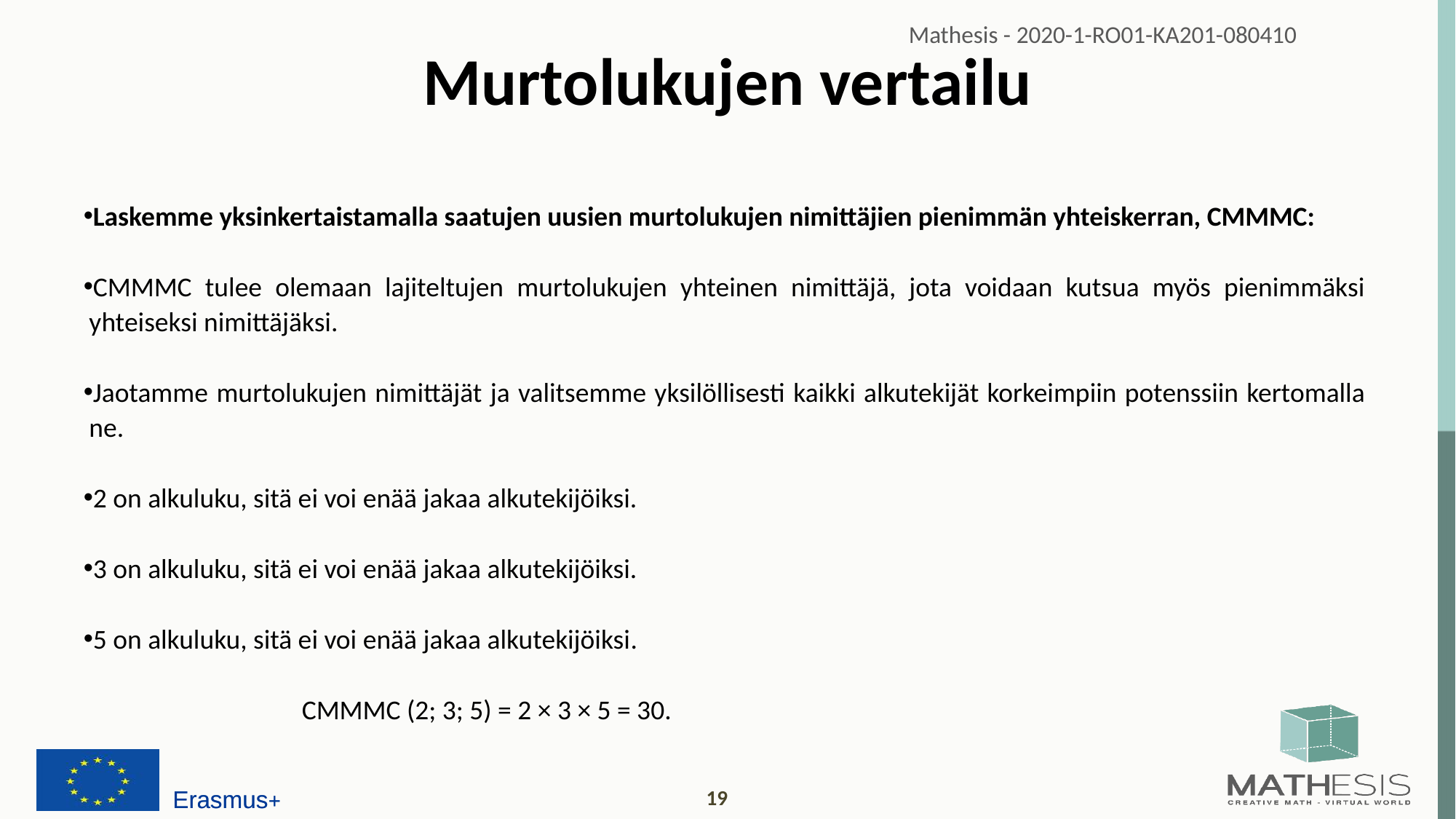

# Murtolukujen vertailu
Laskemme yksinkertaistamalla saatujen uusien murtolukujen nimittäjien pienimmän yhteiskerran, CMMMC:
CMMMC tulee olemaan lajiteltujen murtolukujen yhteinen nimittäjä, jota voidaan kutsua myös pienimmäksi yhteiseksi nimittäjäksi.
Jaotamme murtolukujen nimittäjät ja valitsemme yksilöllisesti kaikki alkutekijät korkeimpiin potenssiin kertomalla ne.
2 on alkuluku, sitä ei voi enää jakaa alkutekijöiksi.
3 on alkuluku, sitä ei voi enää jakaa alkutekijöiksi.
5 on alkuluku, sitä ei voi enää jakaa alkutekijöiksi.
		CMMMC (2; 3; 5) = 2 × 3 × 5 = 30.